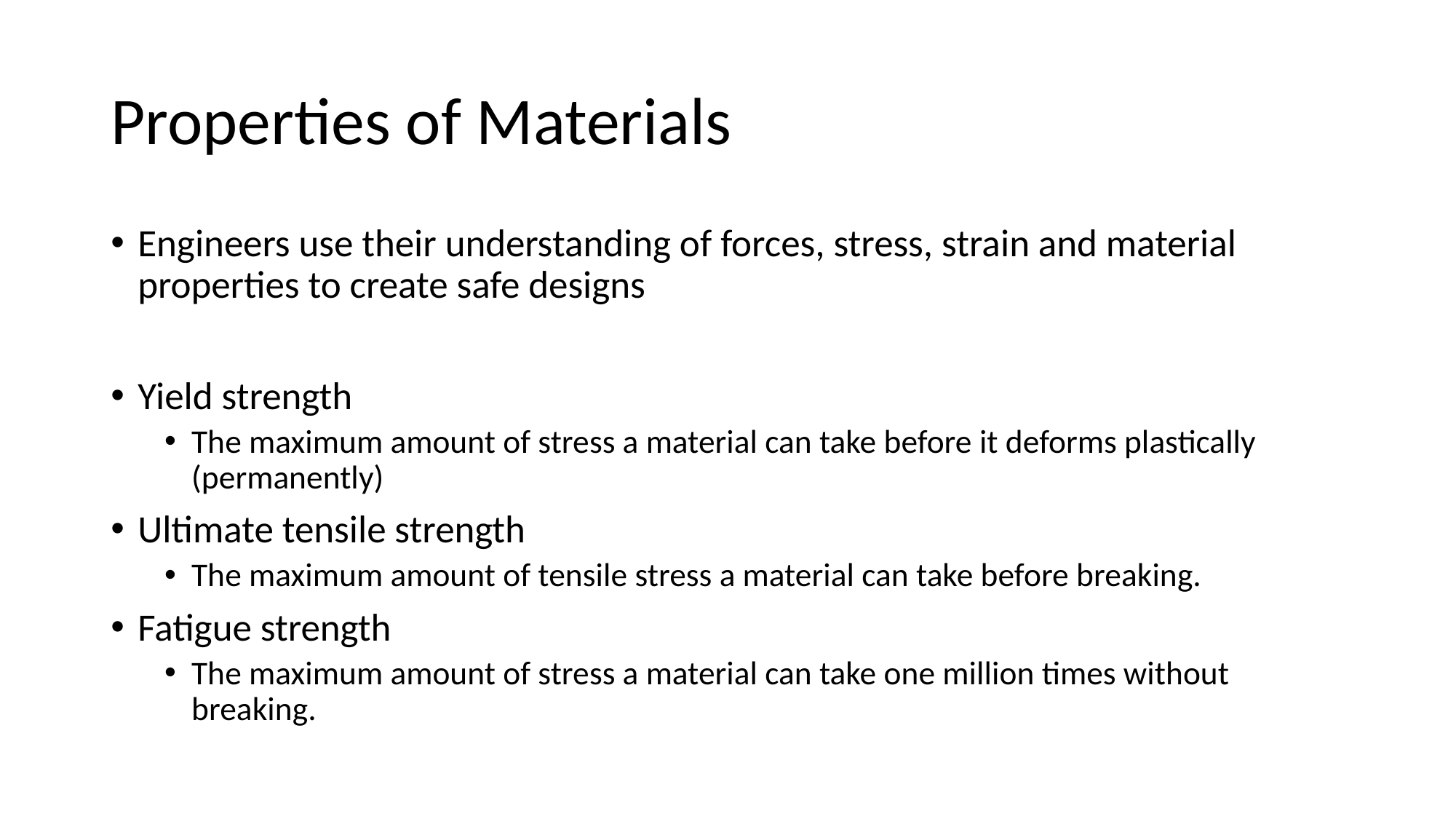

# Properties of Materials
Engineers use their understanding of forces, stress, strain and material properties to create safe designs

Yield strength
The maximum amount of stress a material can take before it deforms plastically (permanently)
Ultimate tensile strength
The maximum amount of tensile stress a material can take before breaking.
Fatigue strength
The maximum amount of stress a material can take one million times without breaking.